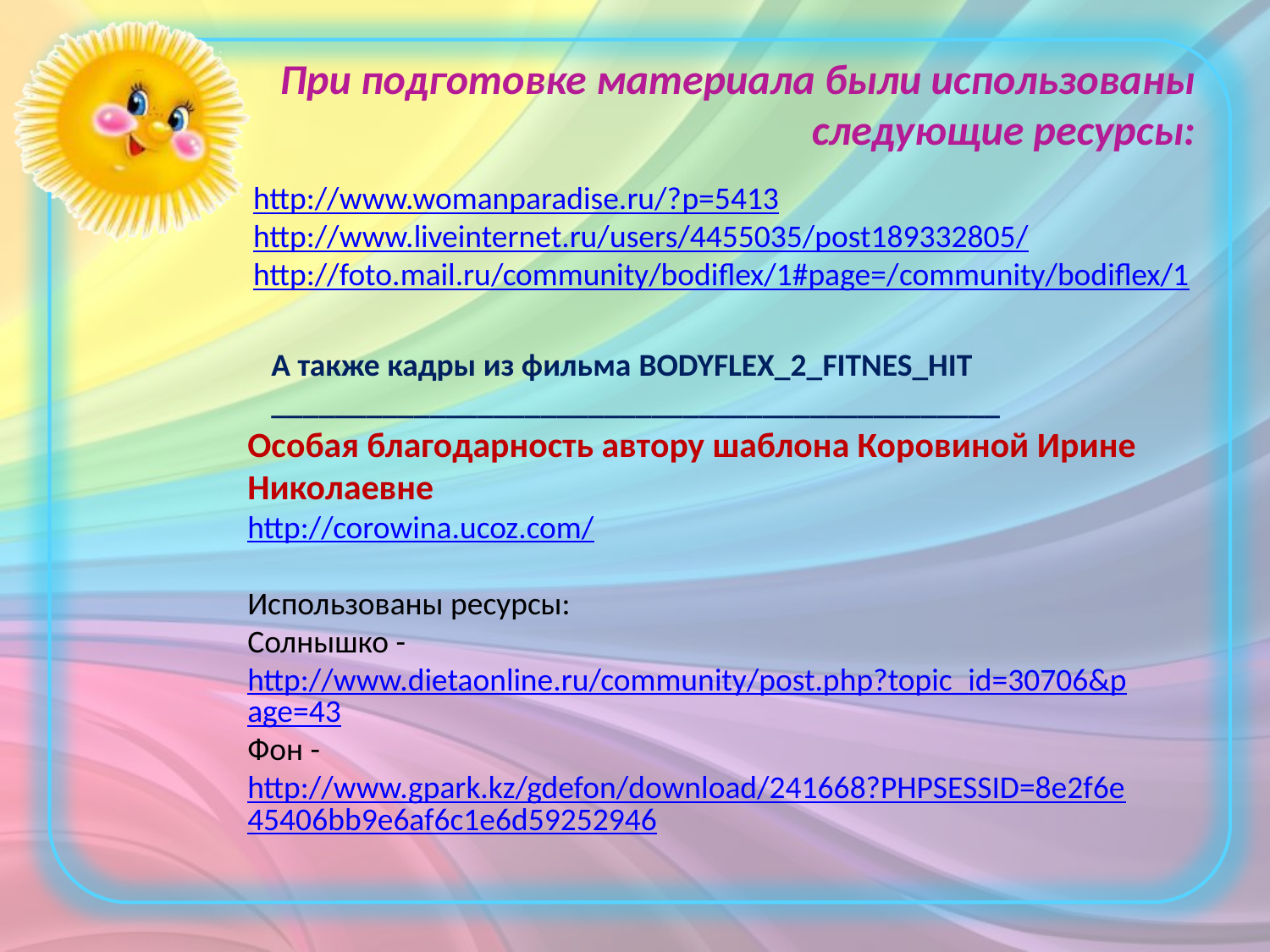

При подготовке материала были использованы следующие ресурсы:
http://www.womanparadise.ru/?p=5413
http://www.liveinternet.ru/users/4455035/post189332805/
http://foto.mail.ru/community/bodiflex/1#page=/community/bodiflex/1

А также кадры из фильма BODYFLEX_2_FITNES_HIT
______________________________________________
Особая благодарность автору шаблона Коровиной Ирине Николаевне
http://corowina.ucoz.com/

Использованы ресурсы:
Солнышко - http://www.dietaonline.ru/community/post.php?topic_id=30706&page=43
Фон - http://www.gpark.kz/gdefon/download/241668?PHPSESSID=8e2f6e45406bb9e6af6c1e6d59252946